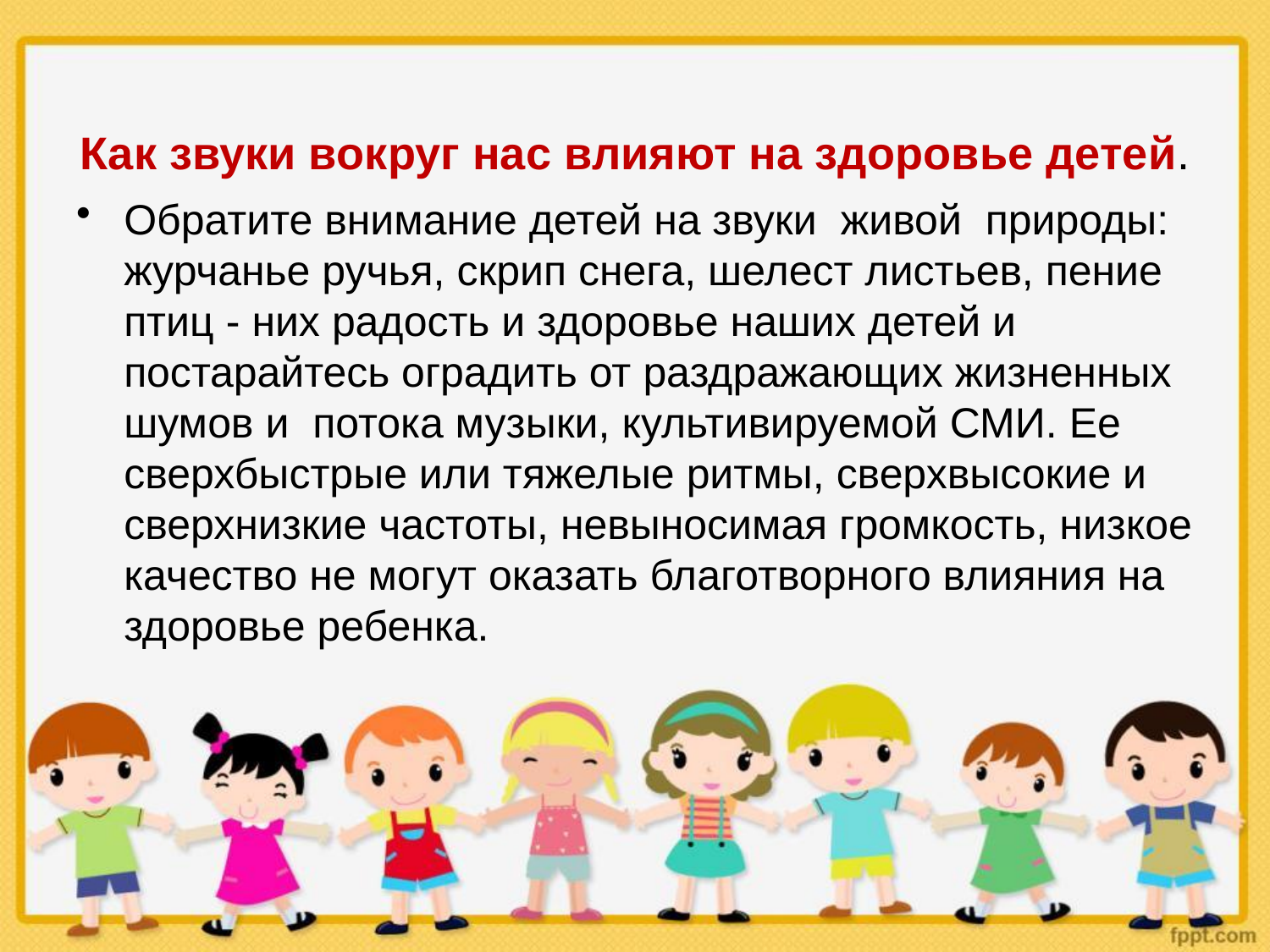

# Как звуки вокруг нас влияют на здоровье детей.
Обратите внимание детей на звуки  живой  природы: журчанье ручья, скрип снега, шелест листьев, пение птиц - них радость и здоровье наших детей и постарайтесь оградить от раздражающих жизненных шумов и  потока музыки, культивируемой СМИ. Ее сверхбыстрые или тяжелые ритмы, сверхвысокие и сверхнизкие частоты, невыносимая громкость, низкое качество не могут оказать благотворного влияния на здоровье ребенка.